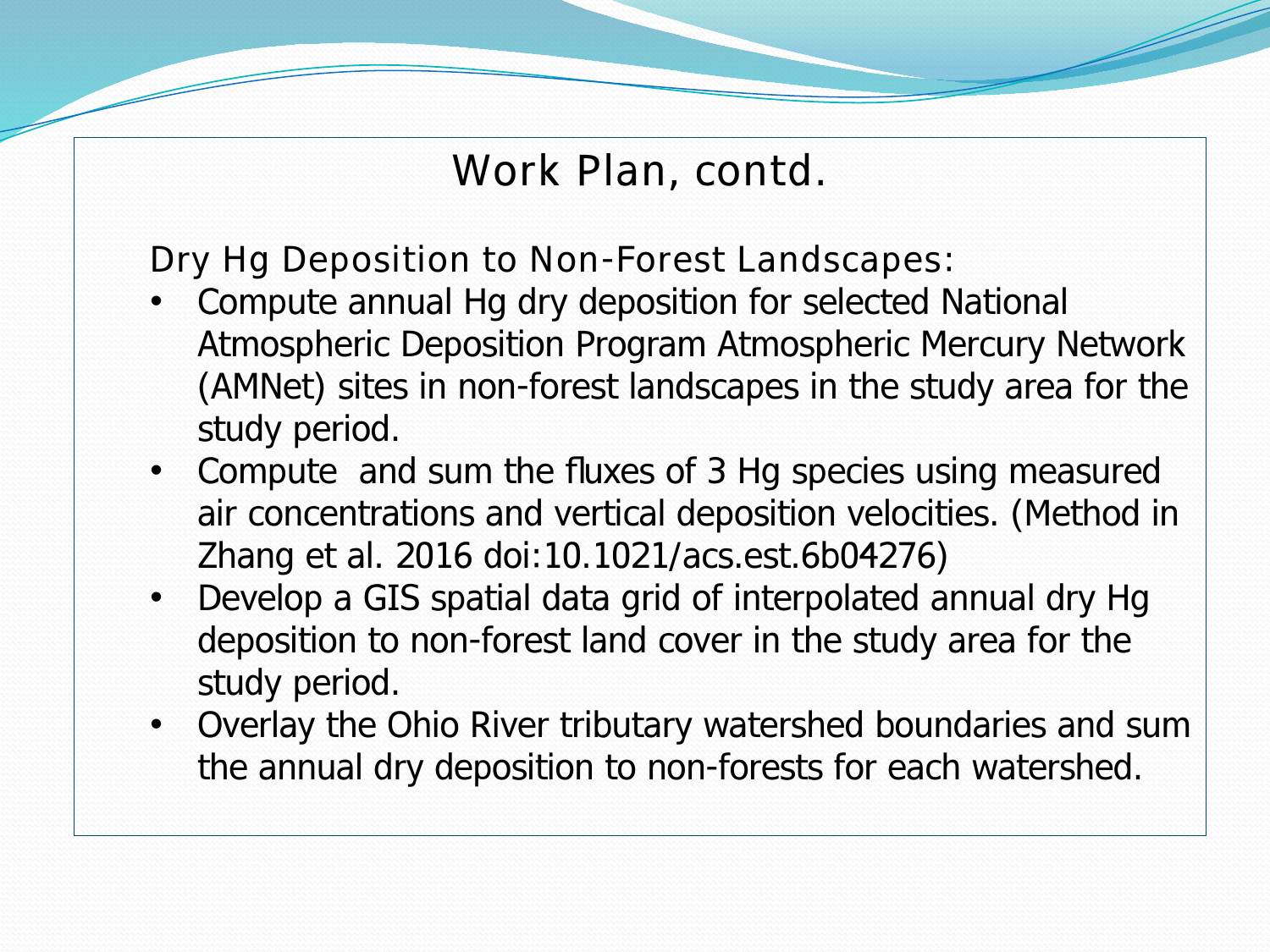

Work Plan, contd.

Dry Hg Deposition to Non-Forest Landscapes:
Compute annual Hg dry deposition for selected National Atmospheric Deposition Program Atmospheric Mercury Network (AMNet) sites in non-forest landscapes in the study area for the study period.
Compute  and sum the fluxes of 3 Hg species using measured air concentrations and vertical deposition velocities. (Method in Zhang et al. 2016 doi:10.1021/acs.est.6b04276)
Develop a GIS spatial data grid of interpolated annual dry Hg deposition to non-forest land cover in the study area for the study period.
Overlay the Ohio River tributary watershed boundaries and sum the annual dry deposition to non-forests for each watershed.